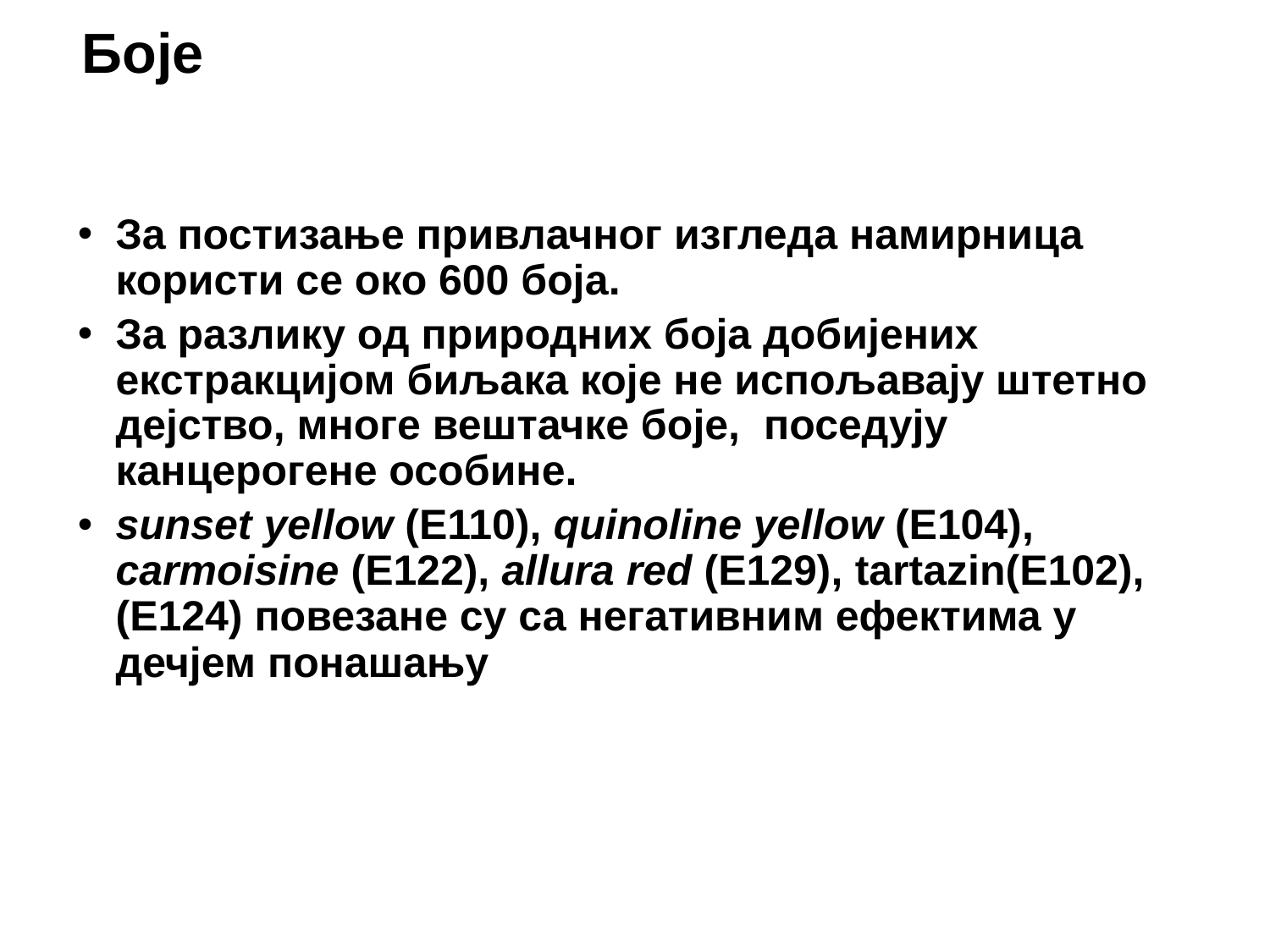

Боје
За постизање привлачног изгледа намирница користи се око 600 боја.
За разлику од природних боја добијених екстракцијом биљака које не испољавају штетно  дејство, многе вештачке боје,  поседују канцерогене особине.
sunset yellow (E110), quinoline yellow (E104), carmoisine (E122), allura rеd (E129), tartazin(E102), (Е124) повезане су са негативним ефектима у дечјем понашању